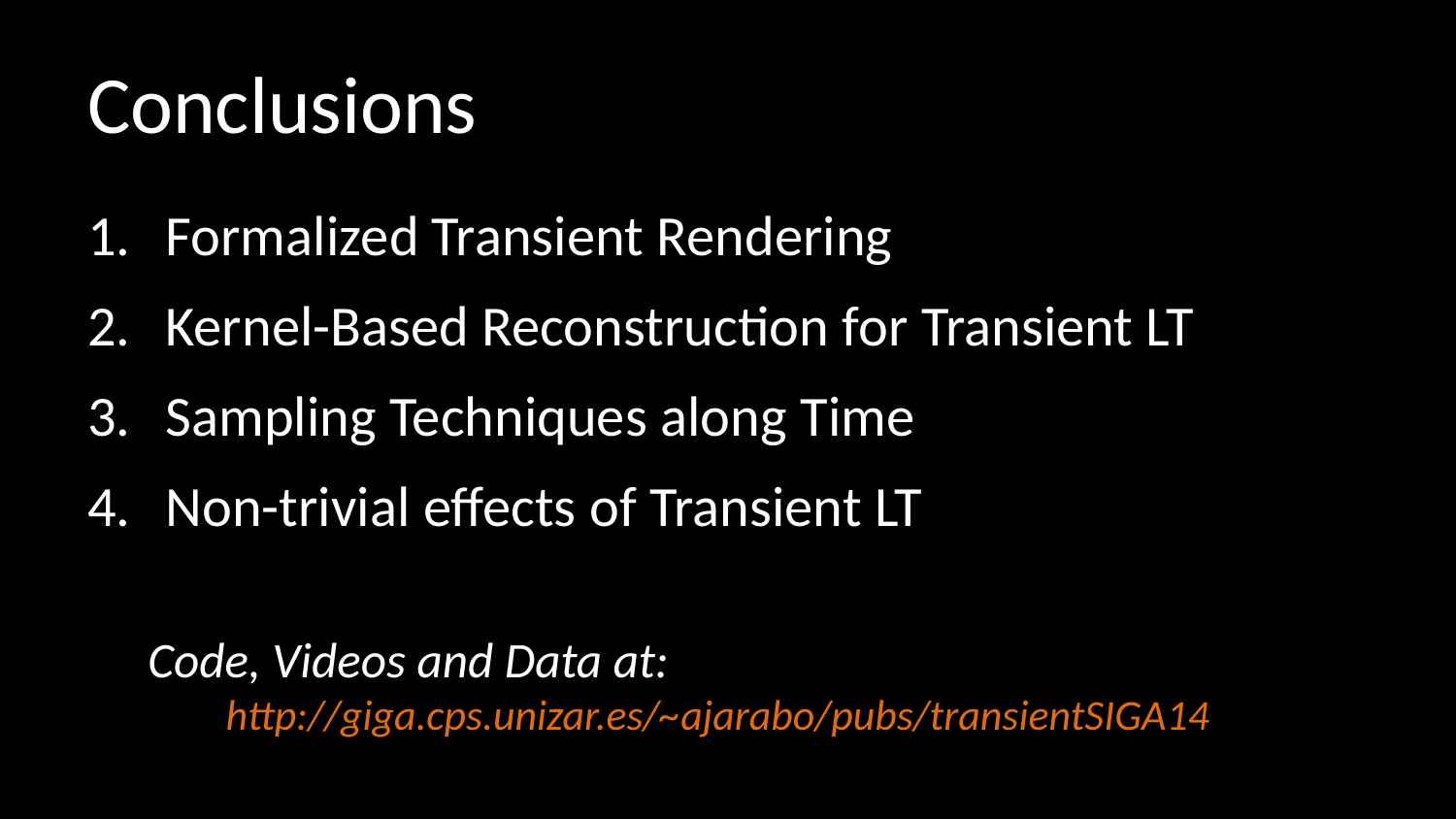

# Conclusions
Formalized Transient Rendering
Kernel-Based Reconstruction for Transient LT
Sampling Techniques along Time
Non-trivial effects of Transient LT

Code, Videos and Data at: http://giga.cps.unizar.es/~ajarabo/pubs/transientSIGA14